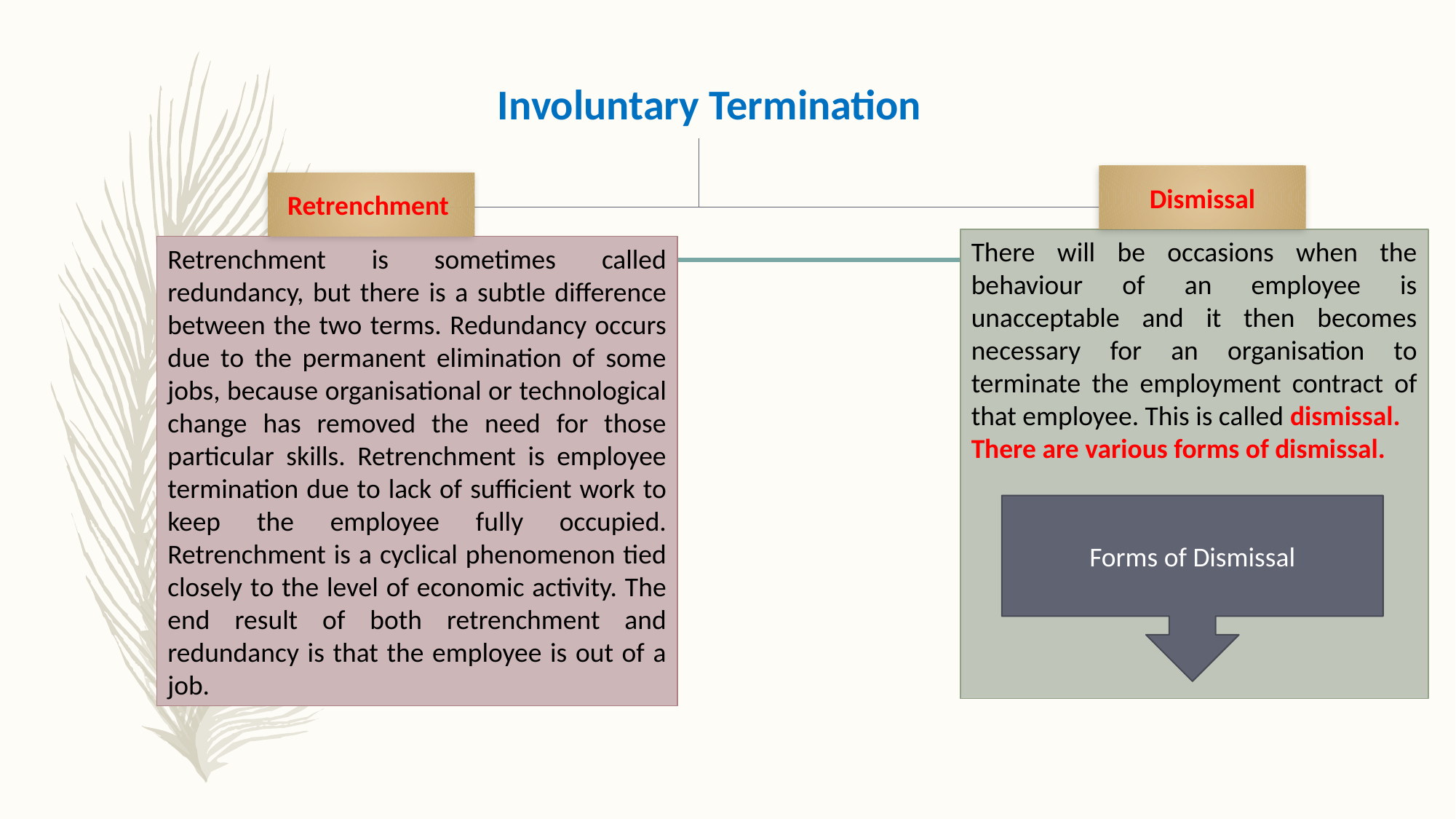

# Involuntary Termination
Dismissal
Retrenchment
There will be occasions when the behaviour of an employee is unacceptable and it then becomes necessary for an organisation to terminate the employment contract of that employee. This is called dismissal.
There are various forms of dismissal.
Retrenchment is sometimes called redundancy, but there is a subtle difference between the two terms. Redundancy occurs due to the permanent elimination of some jobs, because organisational or technological change has removed the need for those particular skills. Retrenchment is employee termination due to lack of sufficient work to keep the employee fully occupied. Retrenchment is a cyclical phenomenon tied closely to the level of economic activity. The end result of both retrenchment and redundancy is that the employee is out of a job.
Forms of Dismissal